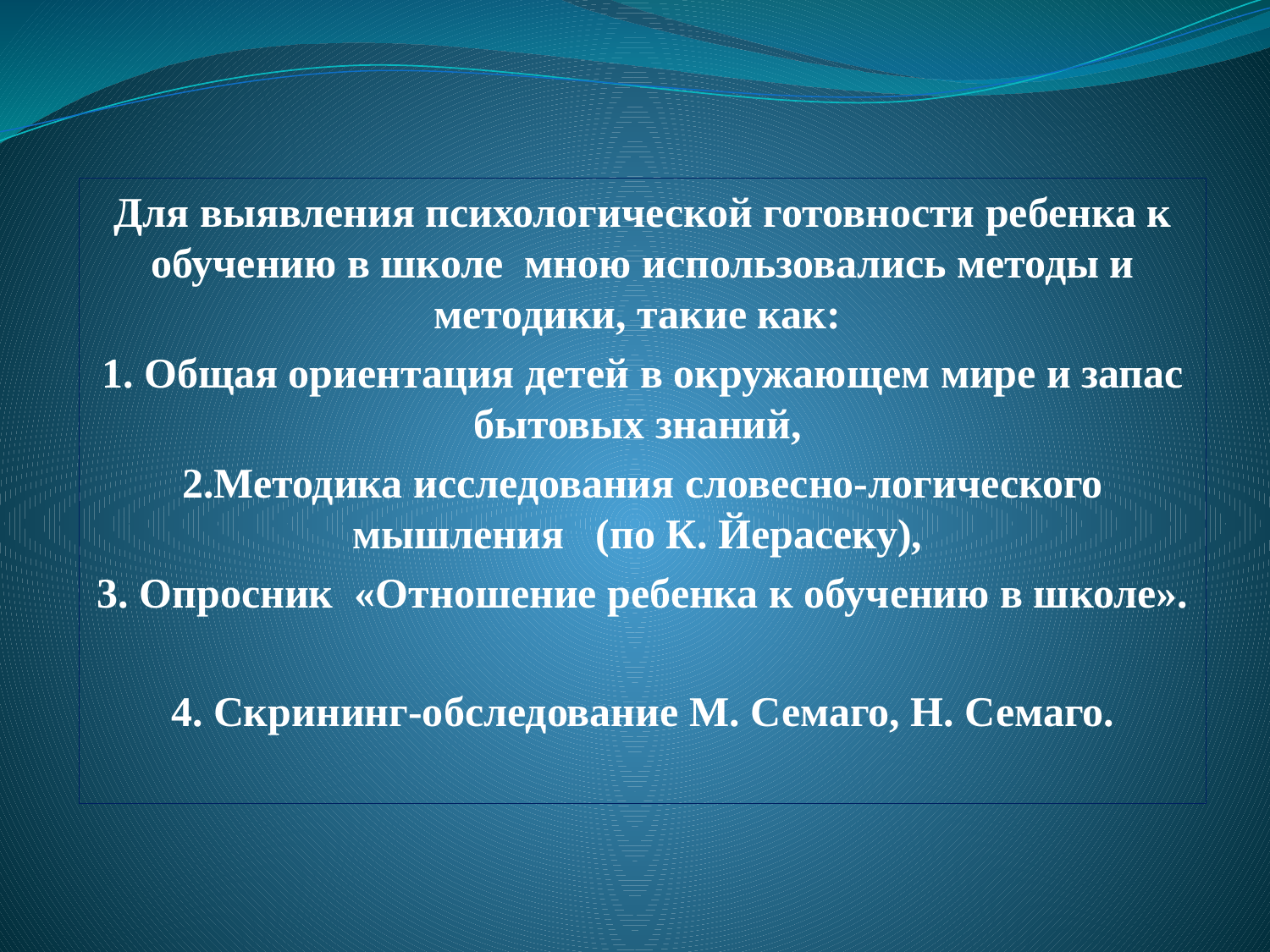

Для выявления психологической готовности ребенка к обучению в школе  мною использовались методы и методики, такие как:
1. Общая ориентация детей в окружающем мире и запас бытовых знаний,
2.Методика исследования словесно-логического мышления   (по К. Йерасеку),
3. Опросник  «Отношение ребенка к обучению в школе».

4. Скрининг-обследование М. Семаго, Н. Семаго.